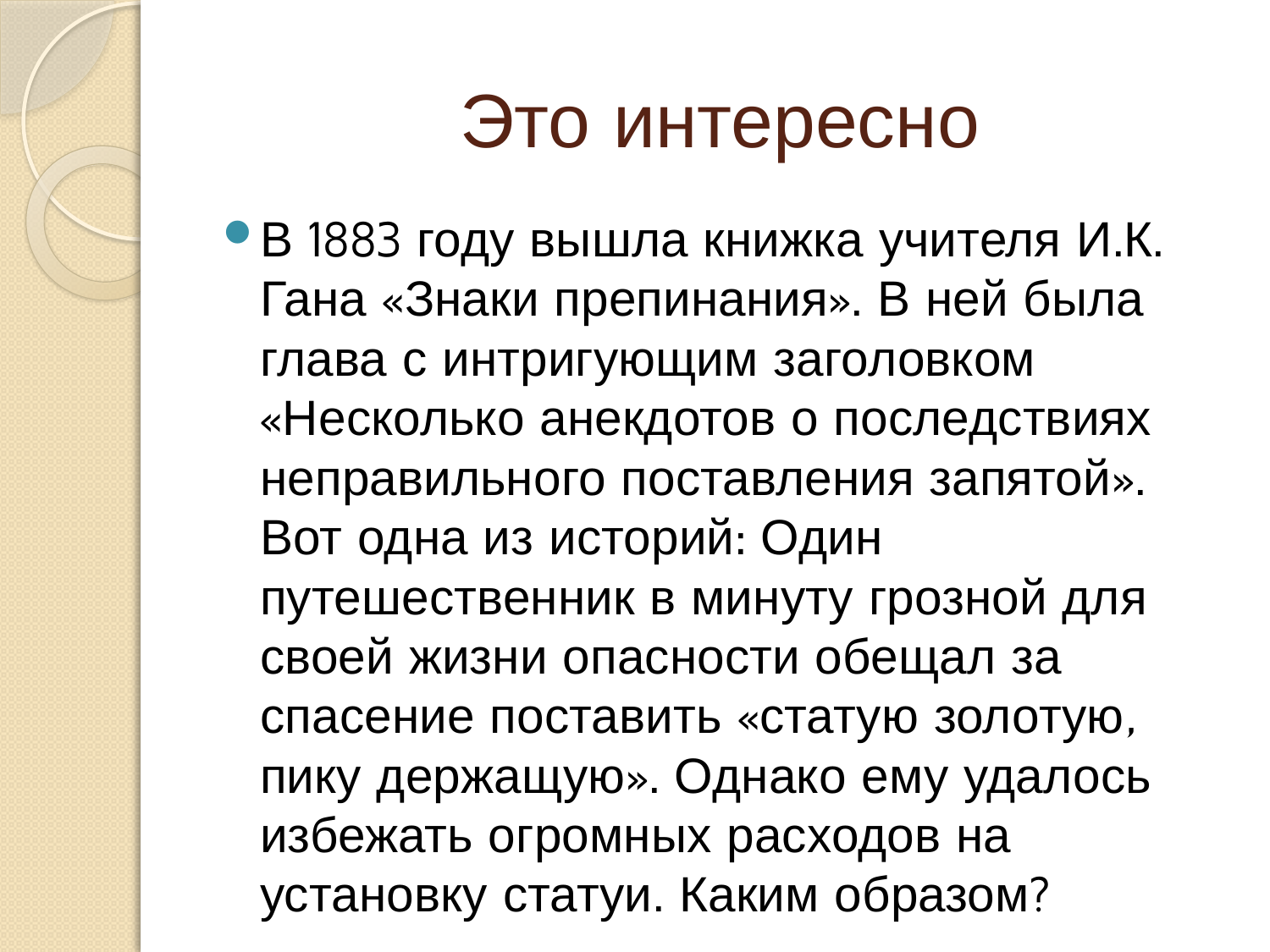

# Это интересно
В 1883 году вышла книжка учителя И.К. Гана «Знаки препинания». В ней была глава с интригующим заголовком «Несколько анекдотов о последствиях  неправильного поставления запятой». Вот одна из историй: Один путешественник в минуту грозной для своей жизни опасности обещал за спасение поставить «статую золотую, пику держащую». Однако ему удалось избежать огромных расходов на установку статуи. Каким образом?